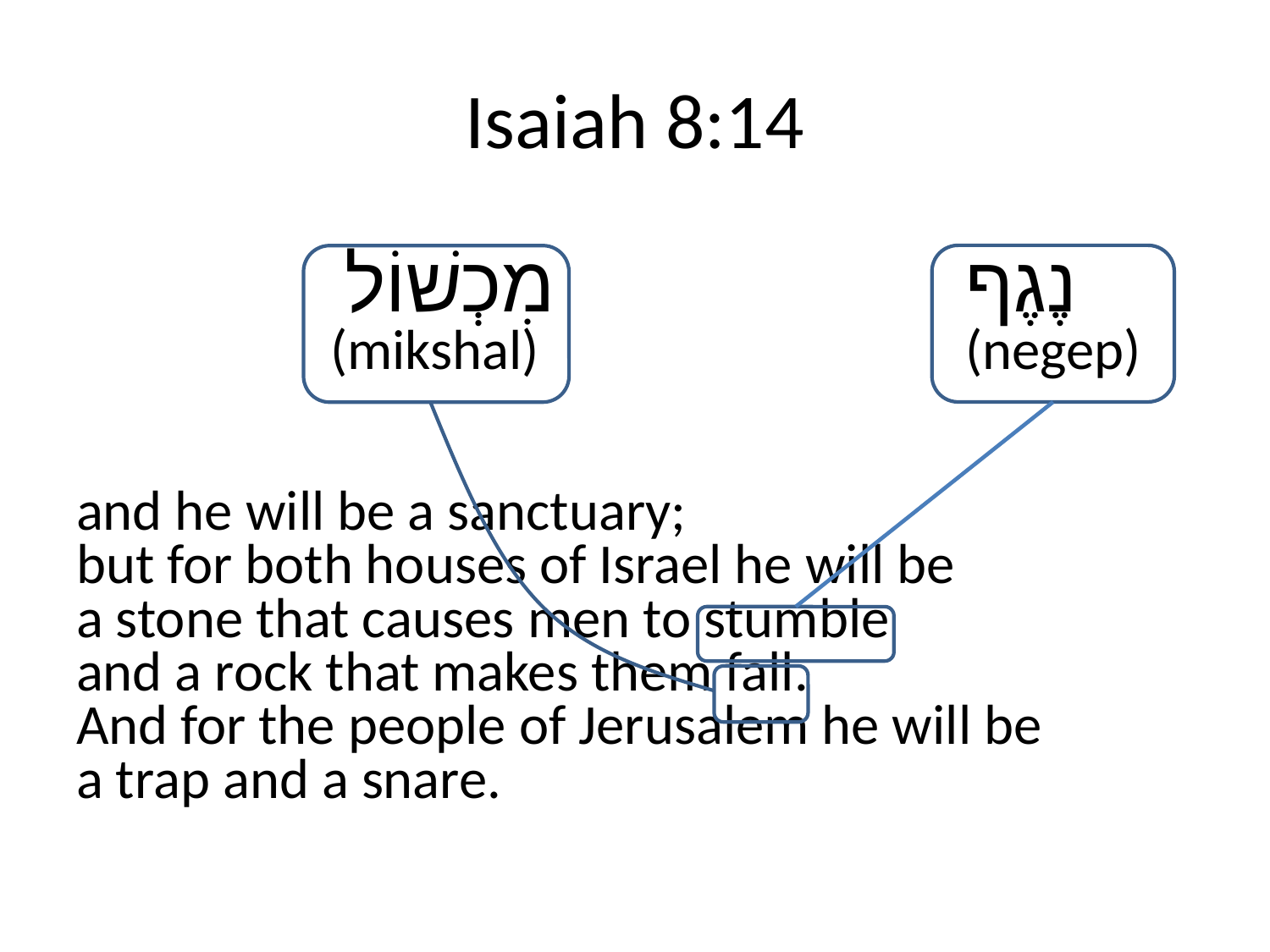

# Isaiah 8:14

		 מִכְשׁוֹל				   נֶגֶף
		(mikshal)				(negep)

and he will be a sanctuary;
but for both houses of Israel he will be
a stone that causes men to stumble
and a rock that makes them fall.
And for the people of Jerusalem he will be
a trap and a snare.